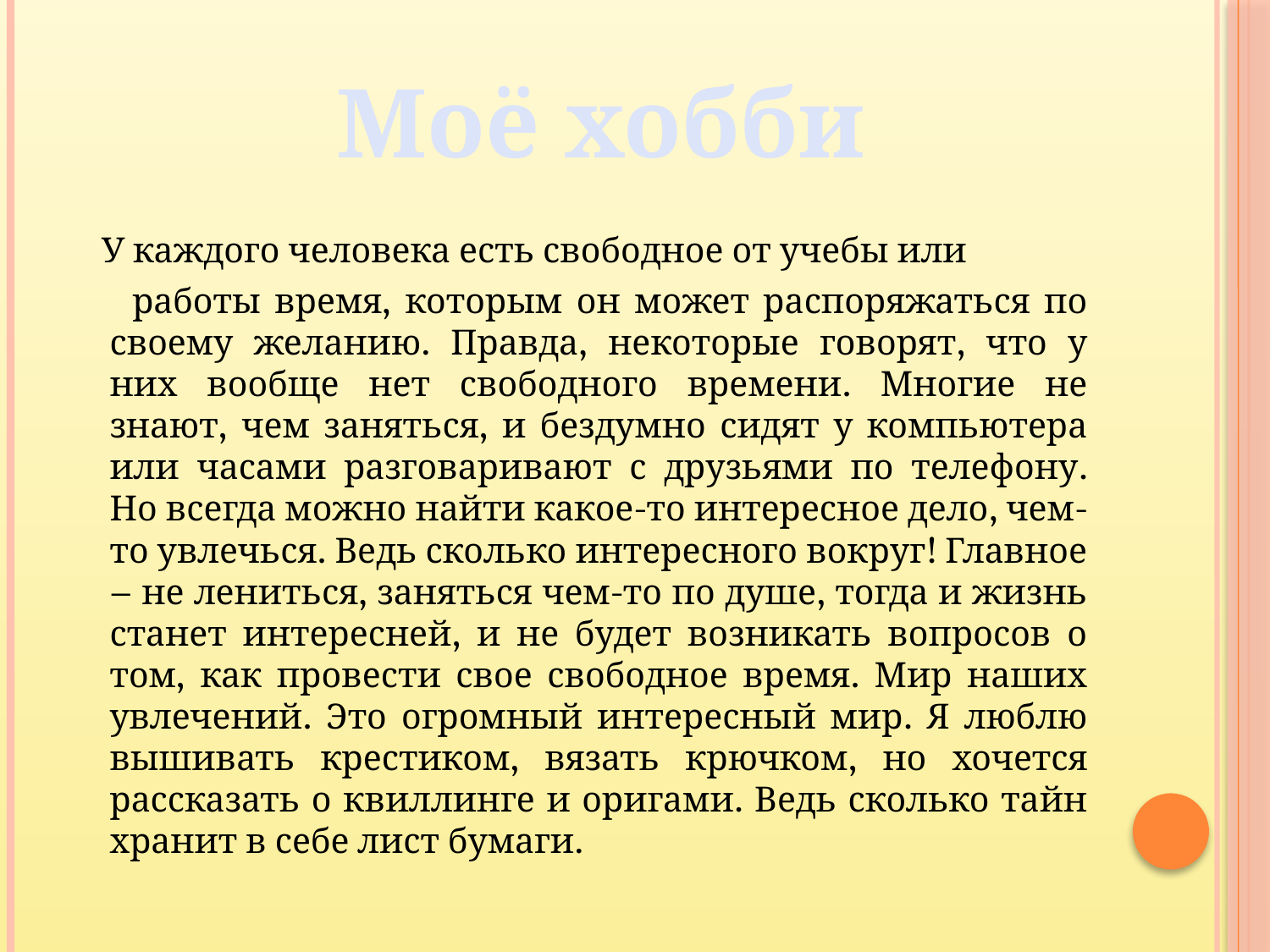

Моё хобби
   У каждого человека есть свободное от учебы или
    работы время, которым он может распоряжаться по своему желанию. Правда, некоторые говорят, что у них вообще нет свободного времени. Многие не знают, чем заняться, и бездумно сидят у компьютера или часами разговаривают с друзьями по телефону. Но всегда можно найти какое-то интересное дело, чем-то увлечься. Ведь сколько интересного вокруг! Главное – не лениться, заняться чем-то по душе, тогда и жизнь станет интересней, и не будет возникать вопросов о том, как провести свое свободное время. Мир наших увлечений. Это огромный интересный мир. Я люблю вышивать крестиком, вязать крючком, но хочется рассказать о квиллинге и оригами. Ведь сколько тайн хранит в себе лист бумаги.